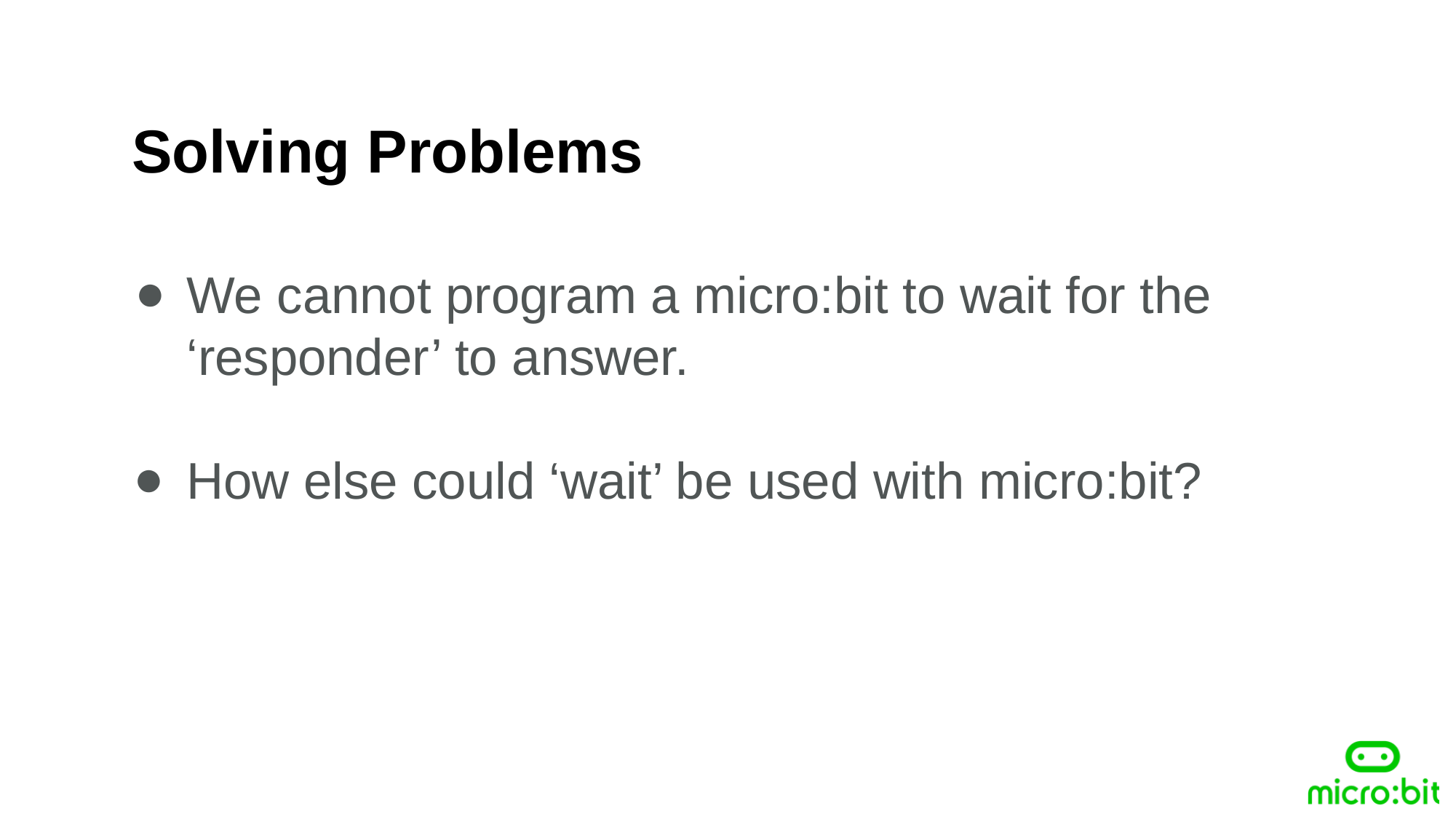

Solving Problems

We cannot program a micro:bit to wait for the ‘responder’ to answer.

How else could ‘wait’ be used with micro:bit?